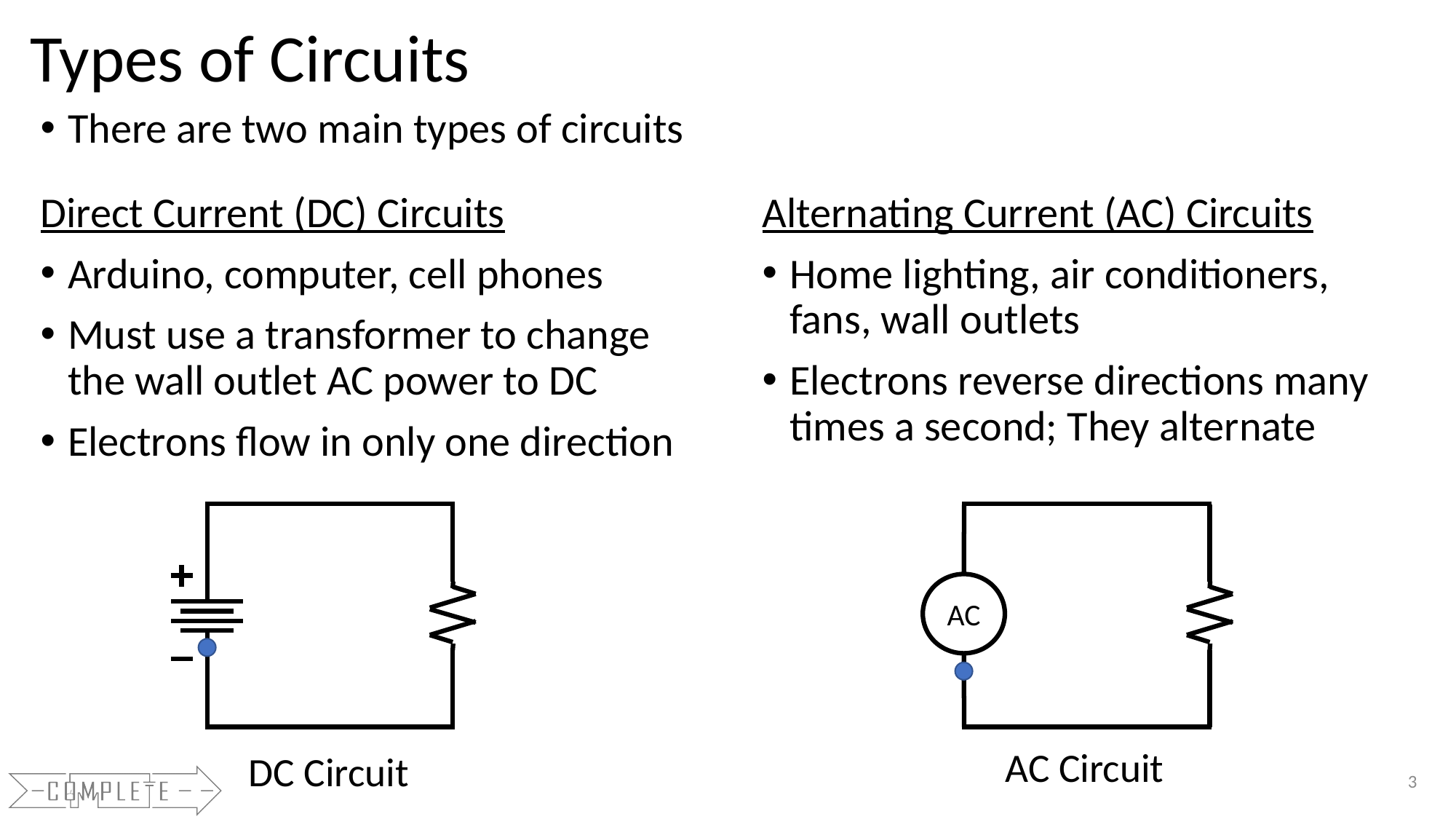

# Types of Circuits
There are two main types of circuits
Direct Current (DC) Circuits
Arduino, computer, cell phones
Must use a transformer to change the wall outlet AC power to DC
Electrons flow in only one direction

Alternating Current (AC) Circuits
Home lighting, air conditioners, fans, wall outlets
Electrons reverse directions many times a second; They alternate
AC

AC Circuit
DC Circuit
3